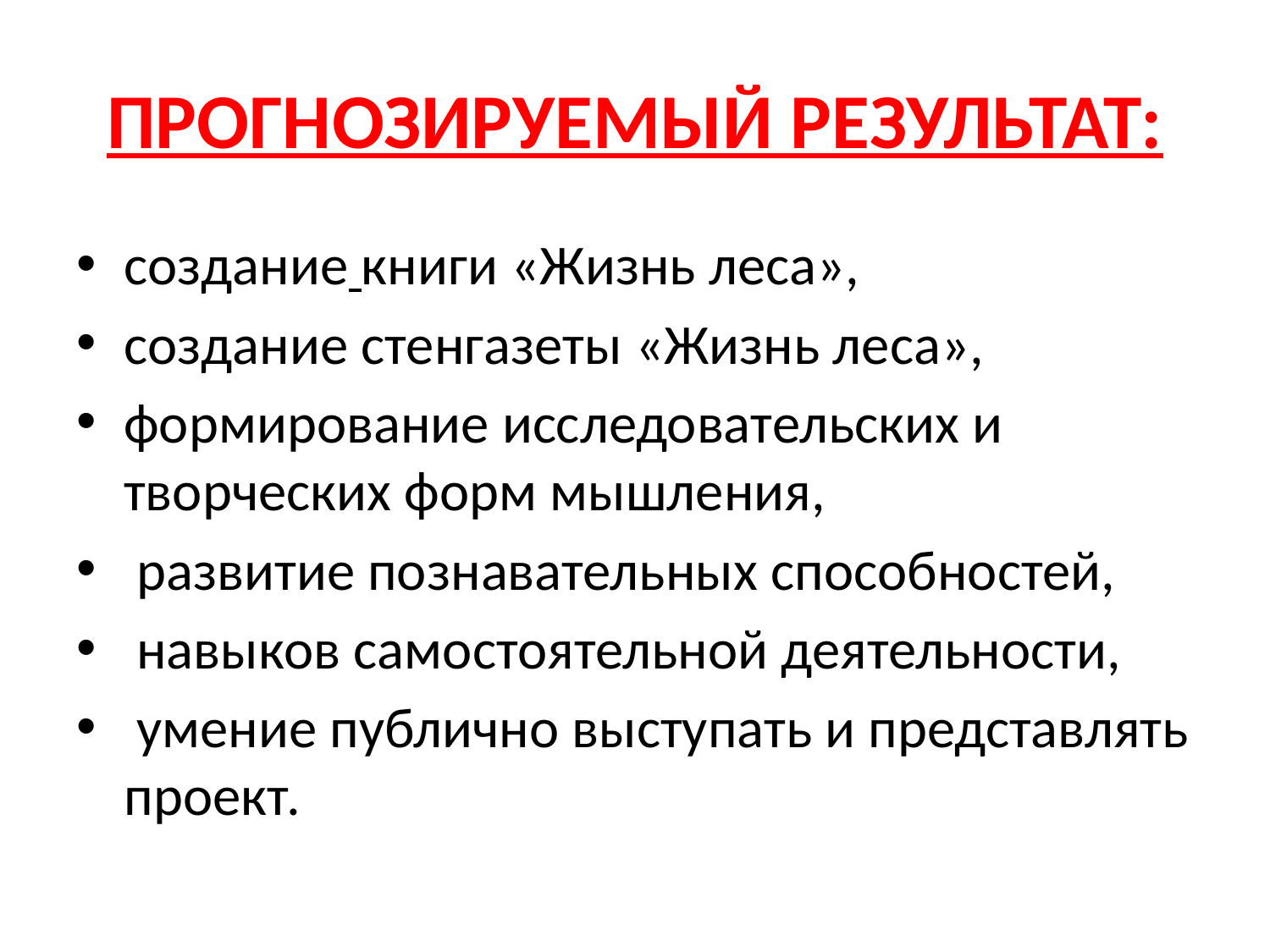

# ПРОГНОЗИРУЕМЫЙ РЕЗУЛЬТАТ:
создание книги «Жизнь леса»,
создание стенгазеты «Жизнь леса»,
формирование исследовательских и  творческих форм мышления,
 развитие познавательных способностей,
 навыков самостоятельной деятельности,
 умение публично выступать и представлять проект.